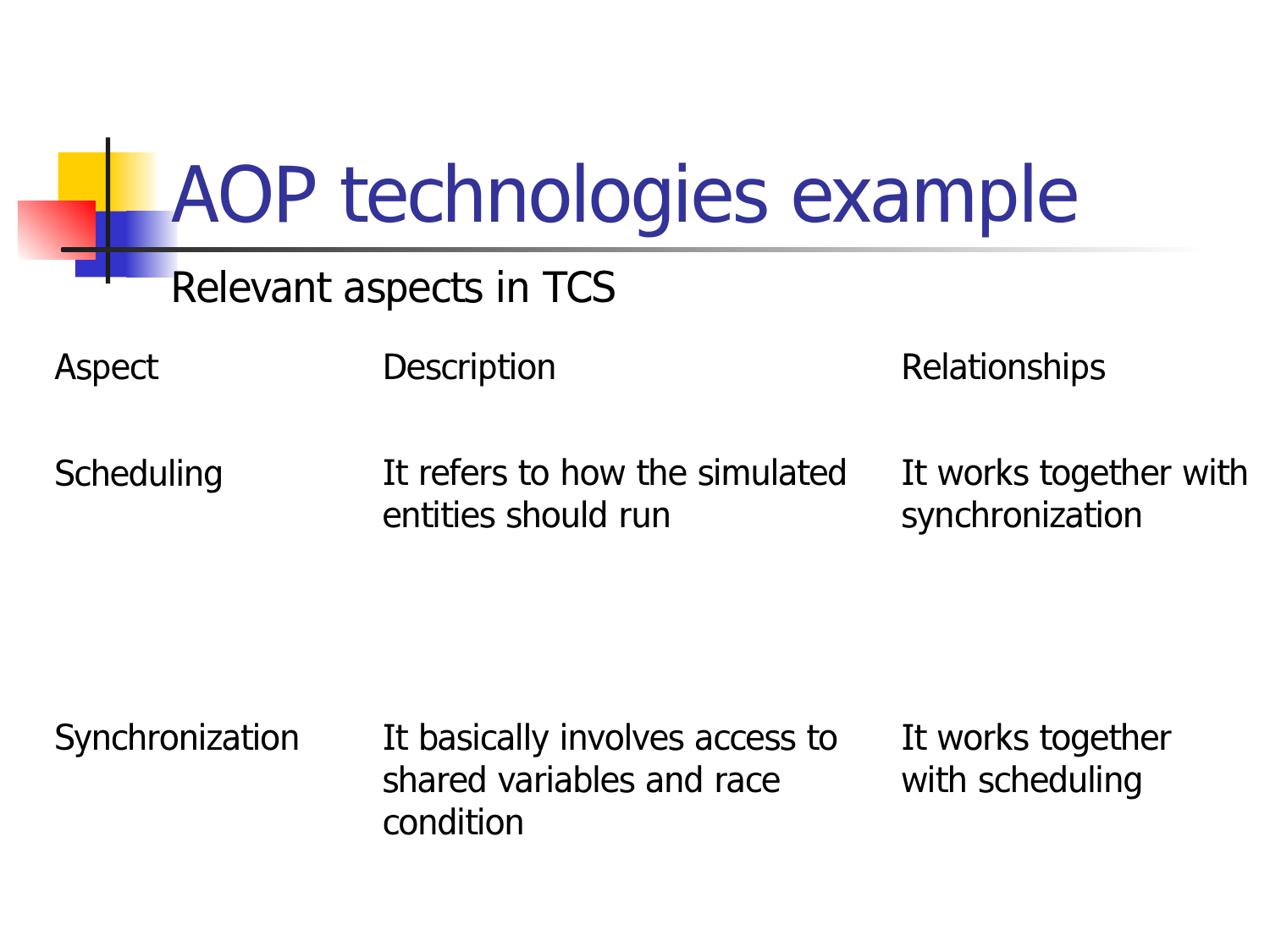

# AOP technologies example
Relevant aspects in TCS
Aspect
Description
Relationships
Scheduling
It refers to how the simulated entities should run
It works together with synchronization
Synchronization
It basically involves access to shared variables and race condition
It works together with scheduling